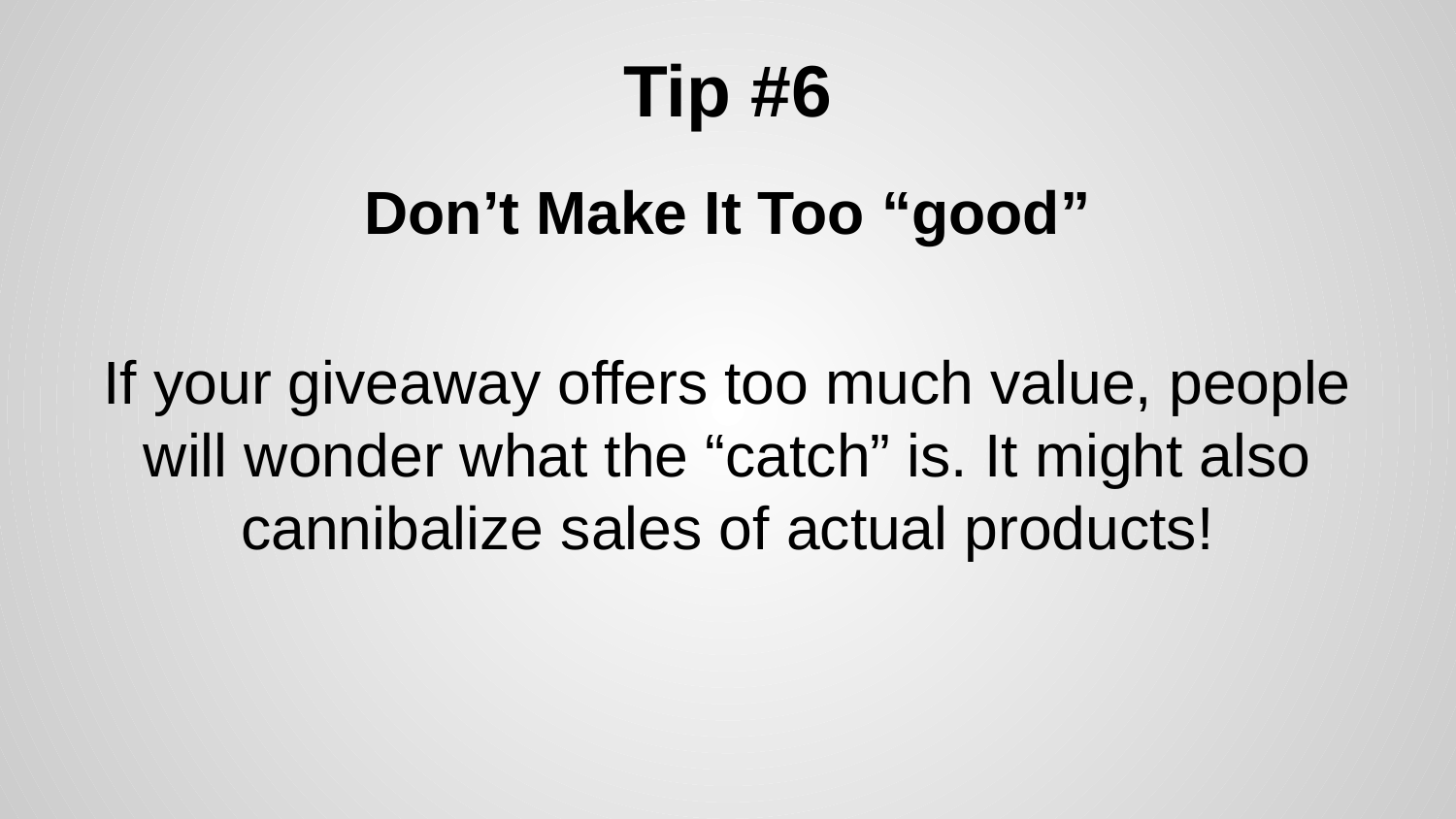

# Tip #6
Don’t Make It Too “good”

If your giveaway offers too much value, people will wonder what the “catch” is. It might also cannibalize sales of actual products!